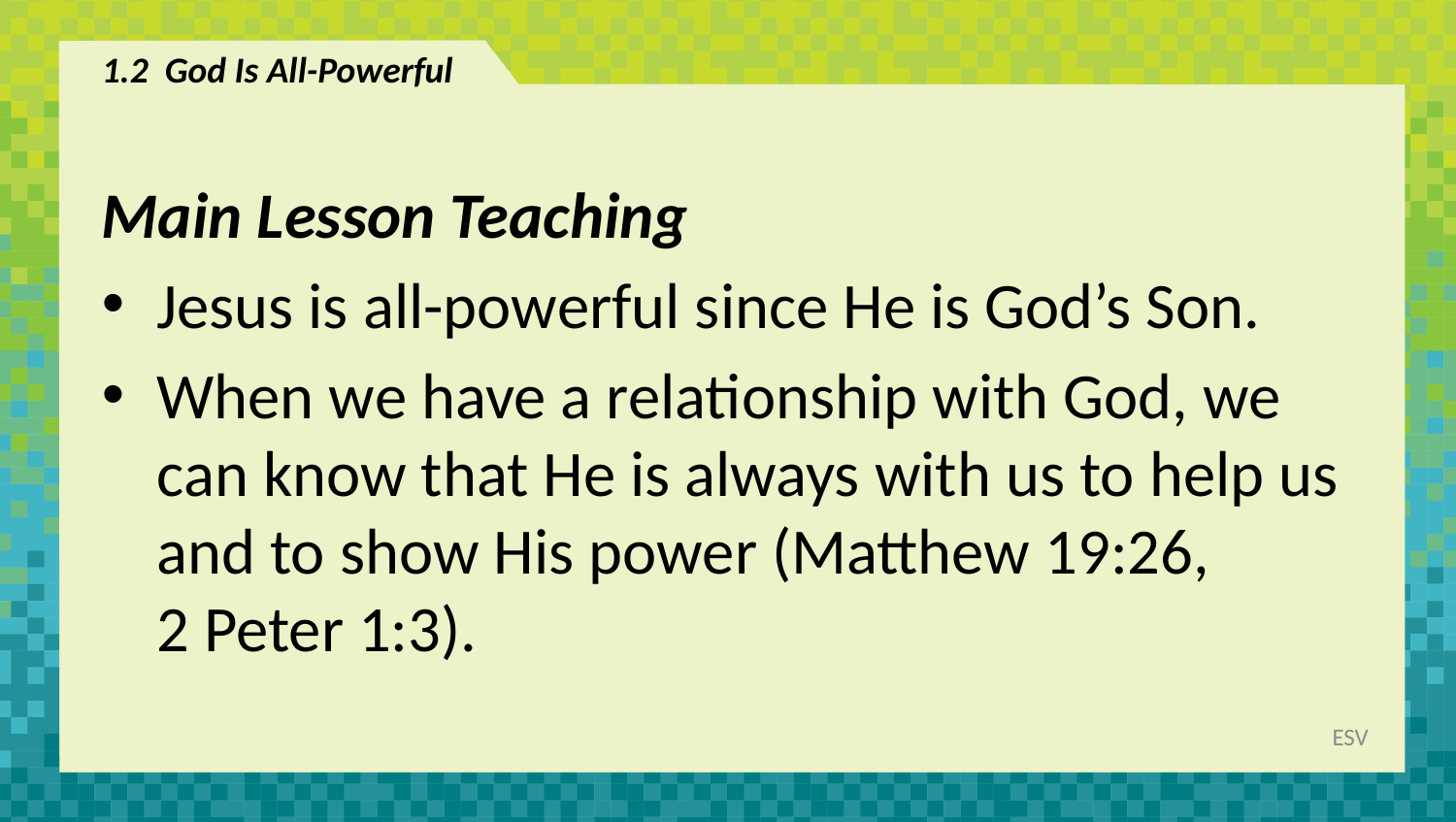

# 1.2  God Is All-Powerful
Main Lesson Teaching
Jesus is all-powerful since He is God’s Son.
When we have a relationship with God, we can know that He is always with us to help us and to show His power (Matthew 19:26,
2 Peter 1:3).
ESV